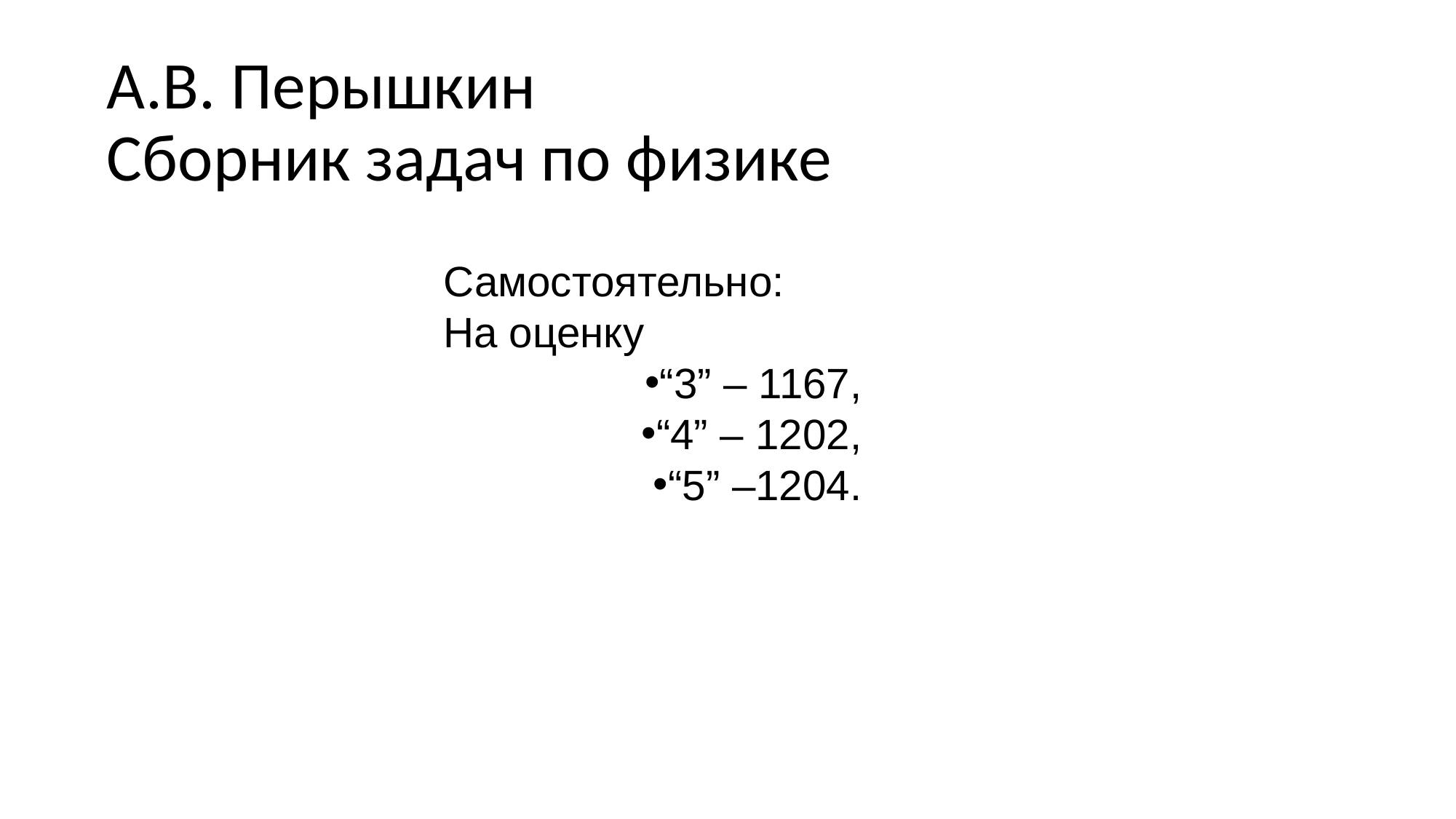

# А.В. Перышкин Сборник задач по физике
Самостоятельно:
На оценку
“3” – 1167,
“4” – 1202,
“5” –1204.